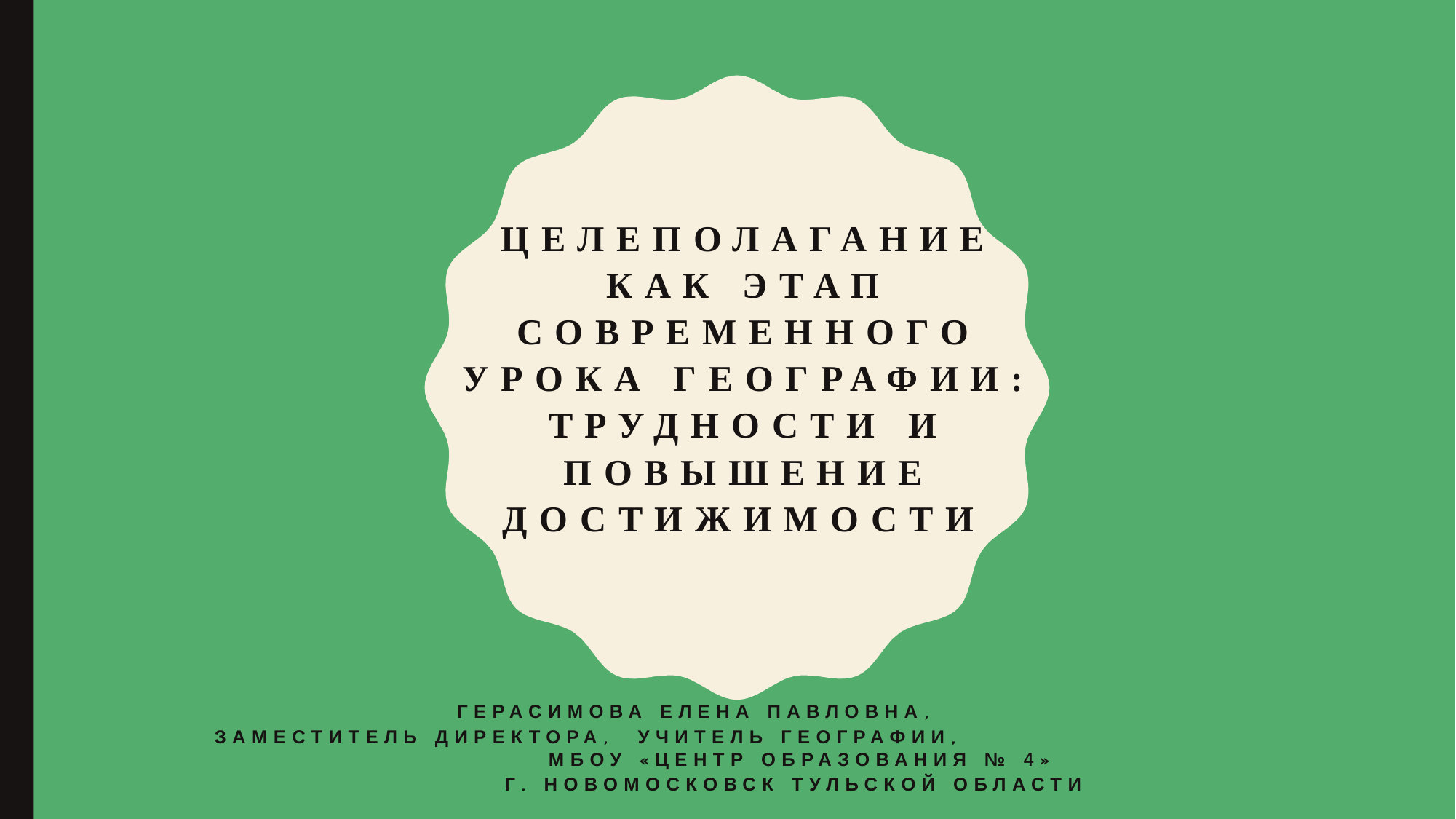

# Целеполагание как этап современного урока географии: трудности и повышение достижимости
     Герасимова Елена Павловна,
  заместитель директора,  учитель географии,                                         МБОУ «Центр образования № 4»
       г. Новомосковск Тульской области